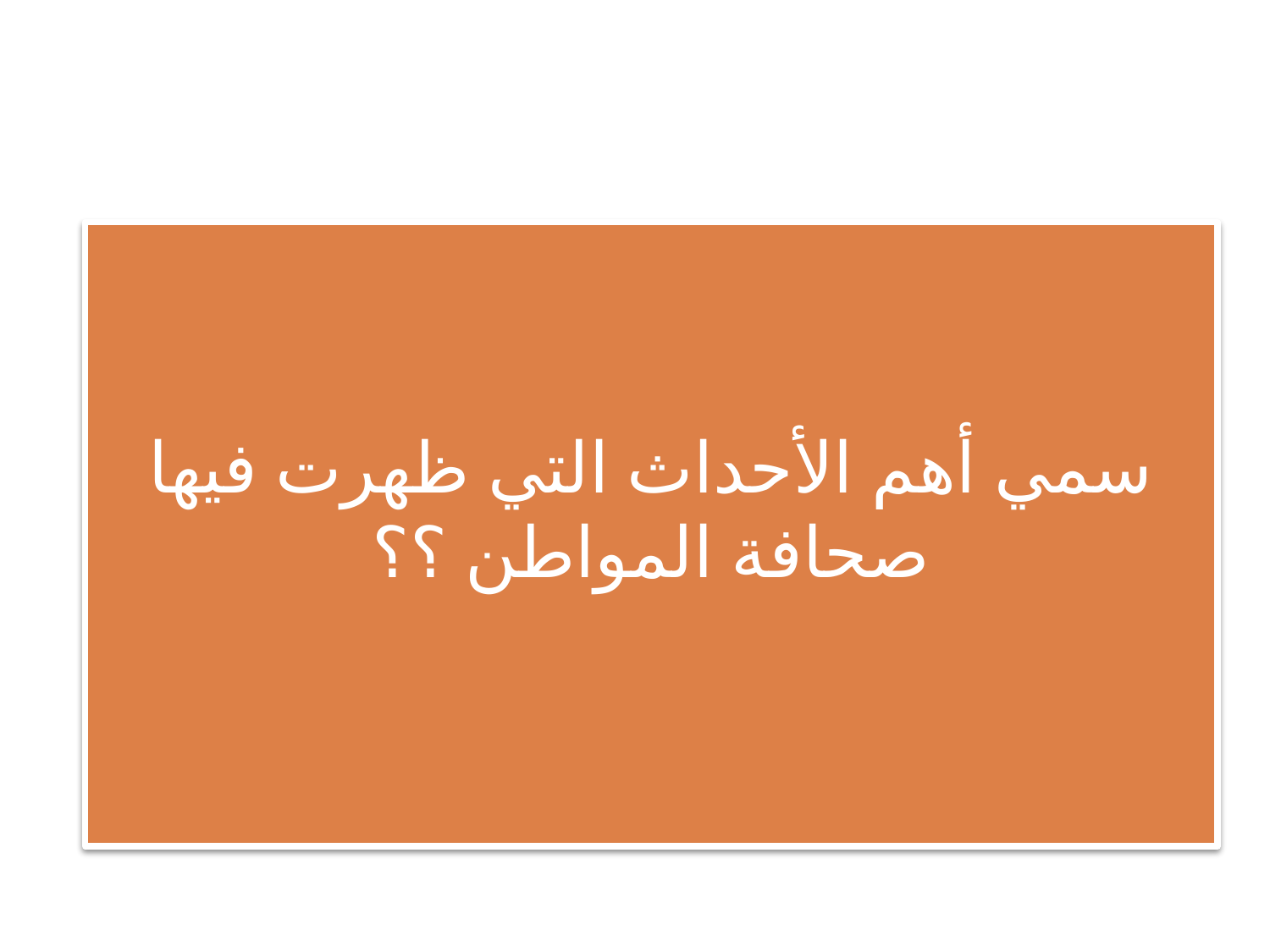

#

سمي أهم الأحداث التي ظهرت فيها صحافة المواطن ؟؟
سمي بعض الأحداث التي برز فيها المواطن الصحفي ؟؟